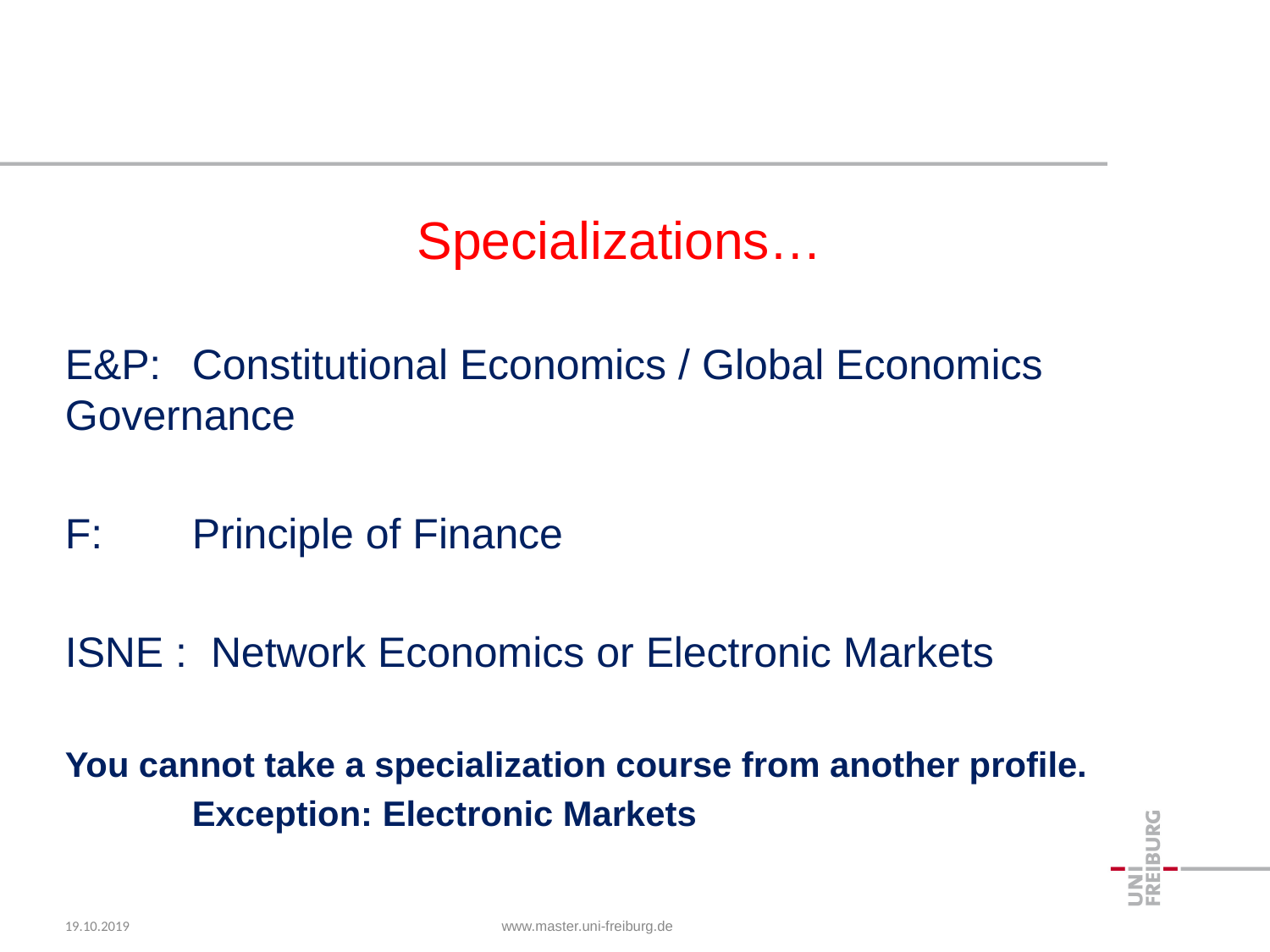

Specializations…

E&P: 	Constitutional Economics / Global Economics Governance

F: 	Principle of Finance

ISNE :  Network Economics or Electronic Markets

You cannot take a specialization course from another profile.
	Exception: Electronic Markets

19.10.2019
www.master.uni-freiburg.de
38